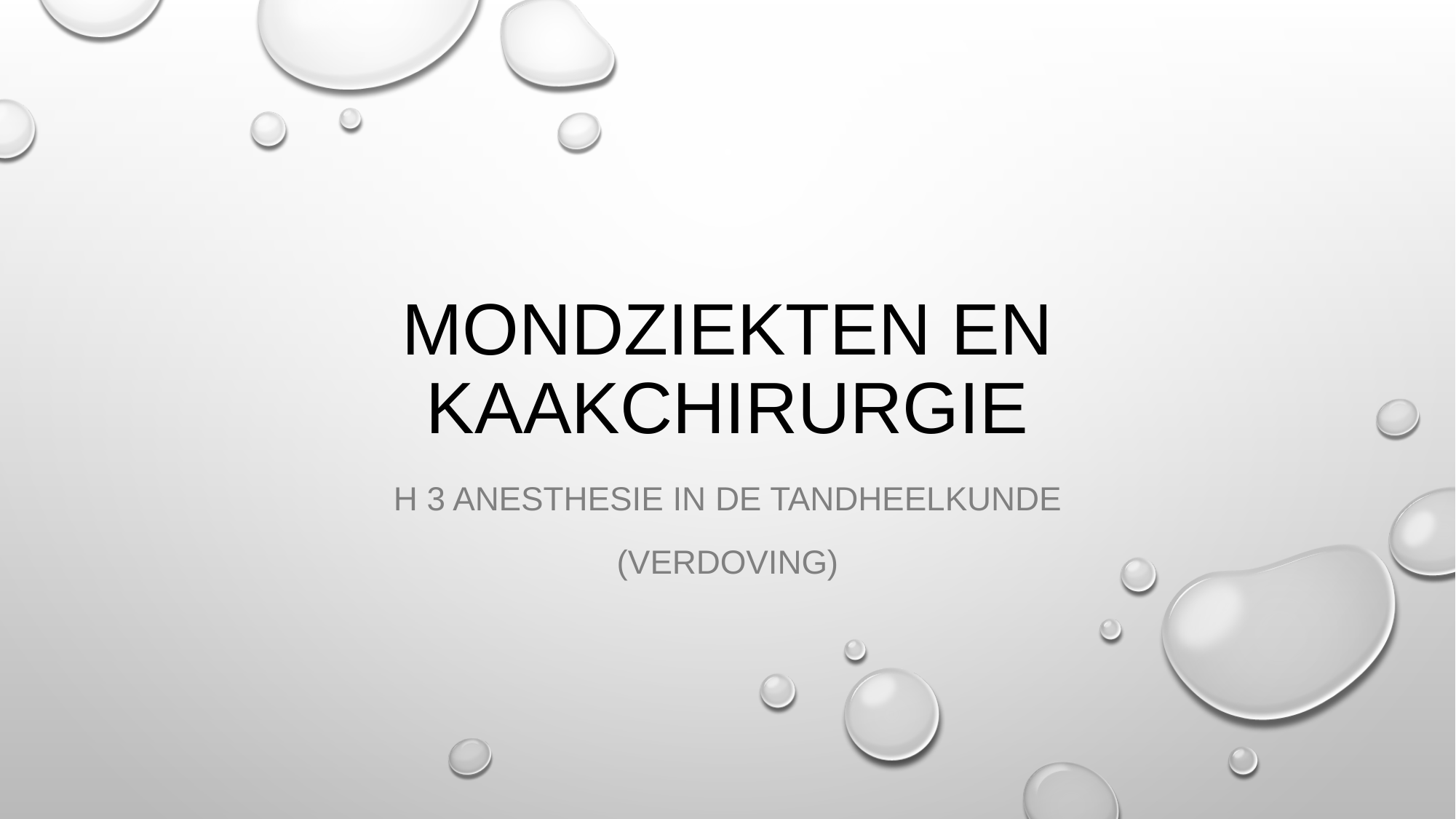

# Mondziekten en kaakchirurgie
H 3 anesthesie in de tandheelkunde
(verdoving)